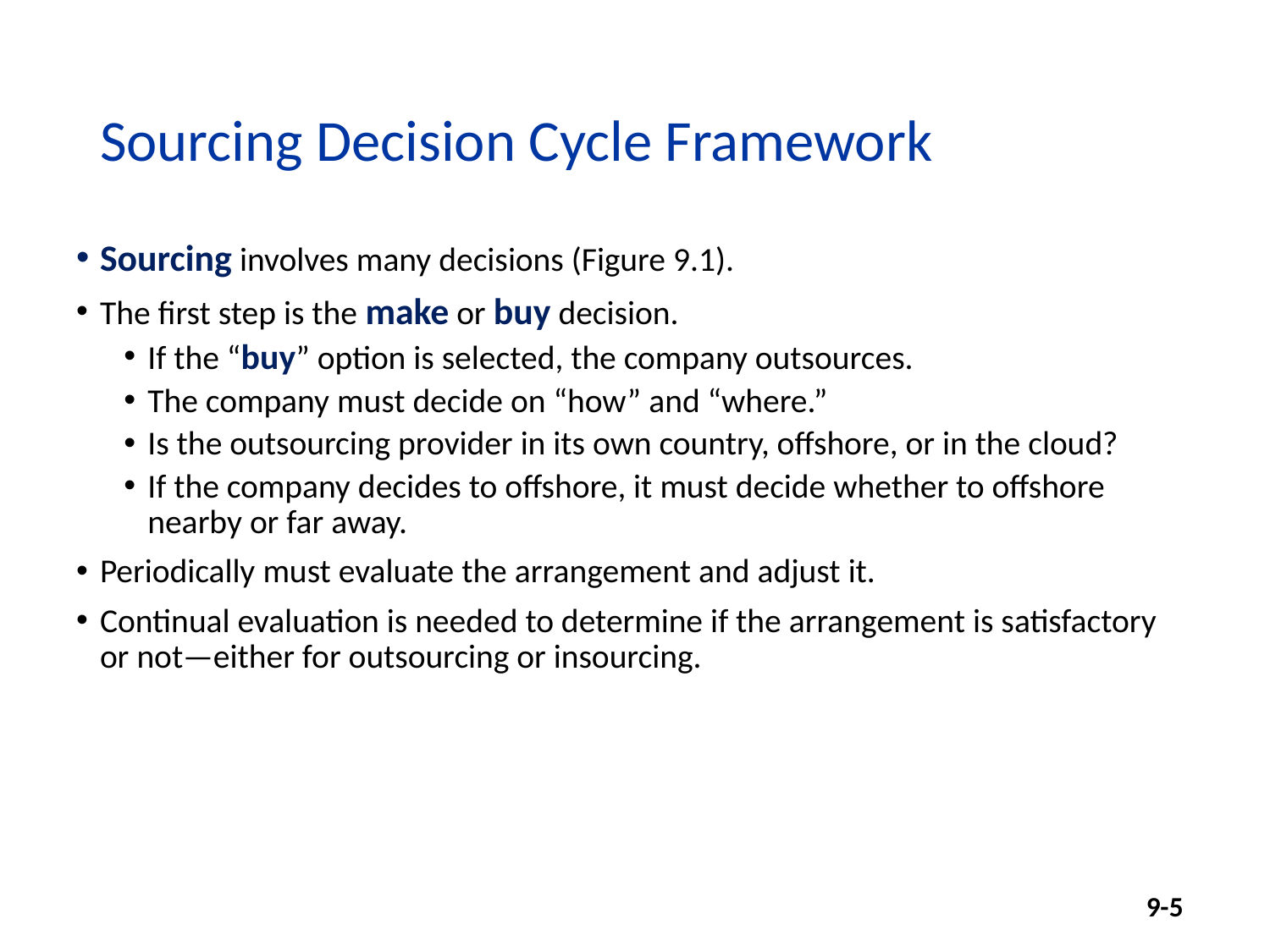

# Sourcing Decision Cycle Framework
Sourcing involves many decisions (Figure 9.1).
The first step is the make or buy decision.
If the “buy” option is selected, the company outsources.
The company must decide on “how” and “where.”
Is the outsourcing provider in its own country, offshore, or in the cloud?
If the company decides to offshore, it must decide whether to offshore nearby or far away.
Periodically must evaluate the arrangement and adjust it.
Continual evaluation is needed to determine if the arrangement is satisfactory or not—either for outsourcing or insourcing.